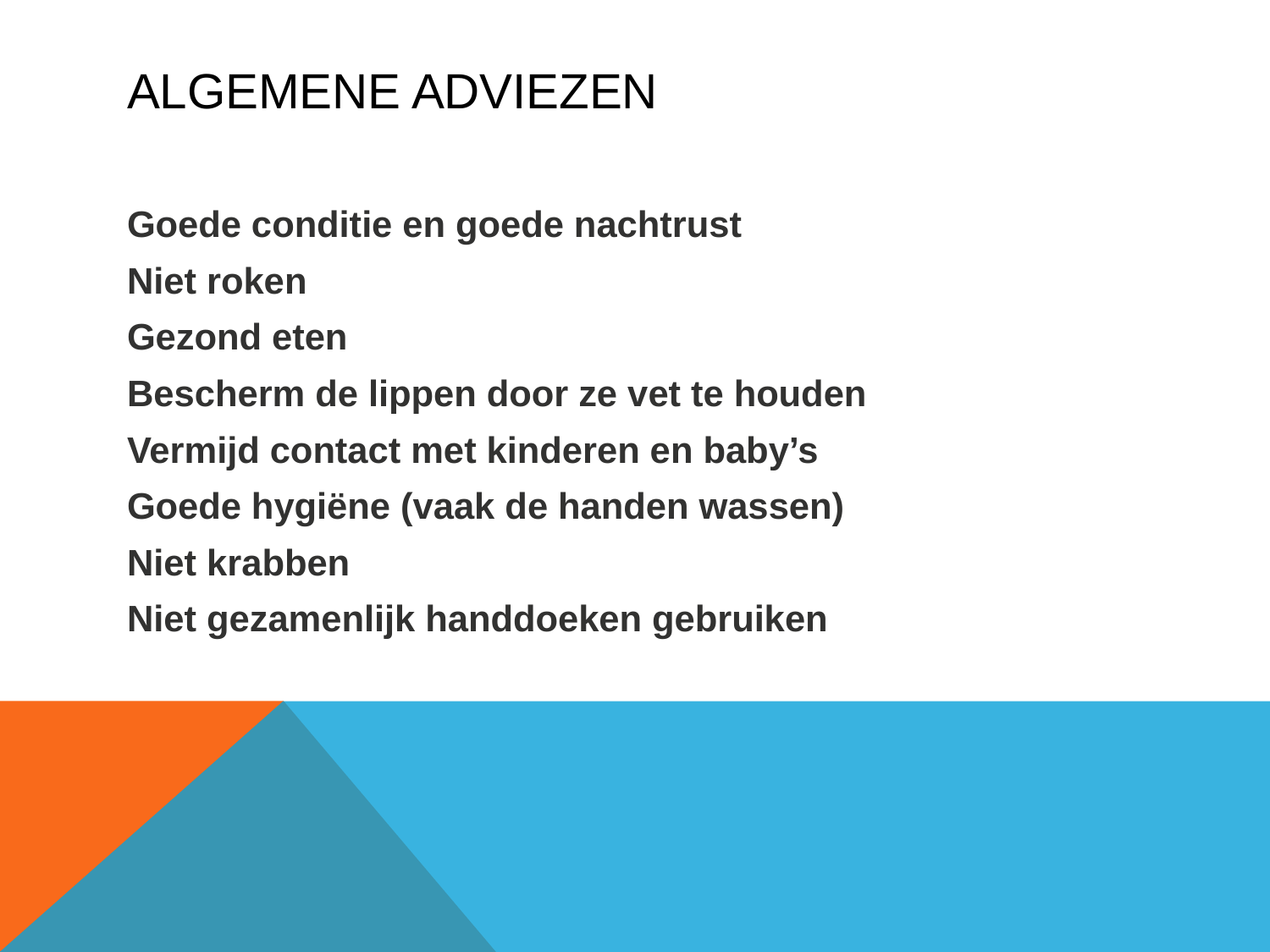

# Algemene adviezen

Goede conditie en goede nachtrust
Niet roken
Gezond eten
Bescherm de lippen door ze vet te houden
Vermijd contact met kinderen en baby’s
Goede hygiëne (vaak de handen wassen)
Niet krabben
Niet gezamenlijk handdoeken gebruiken